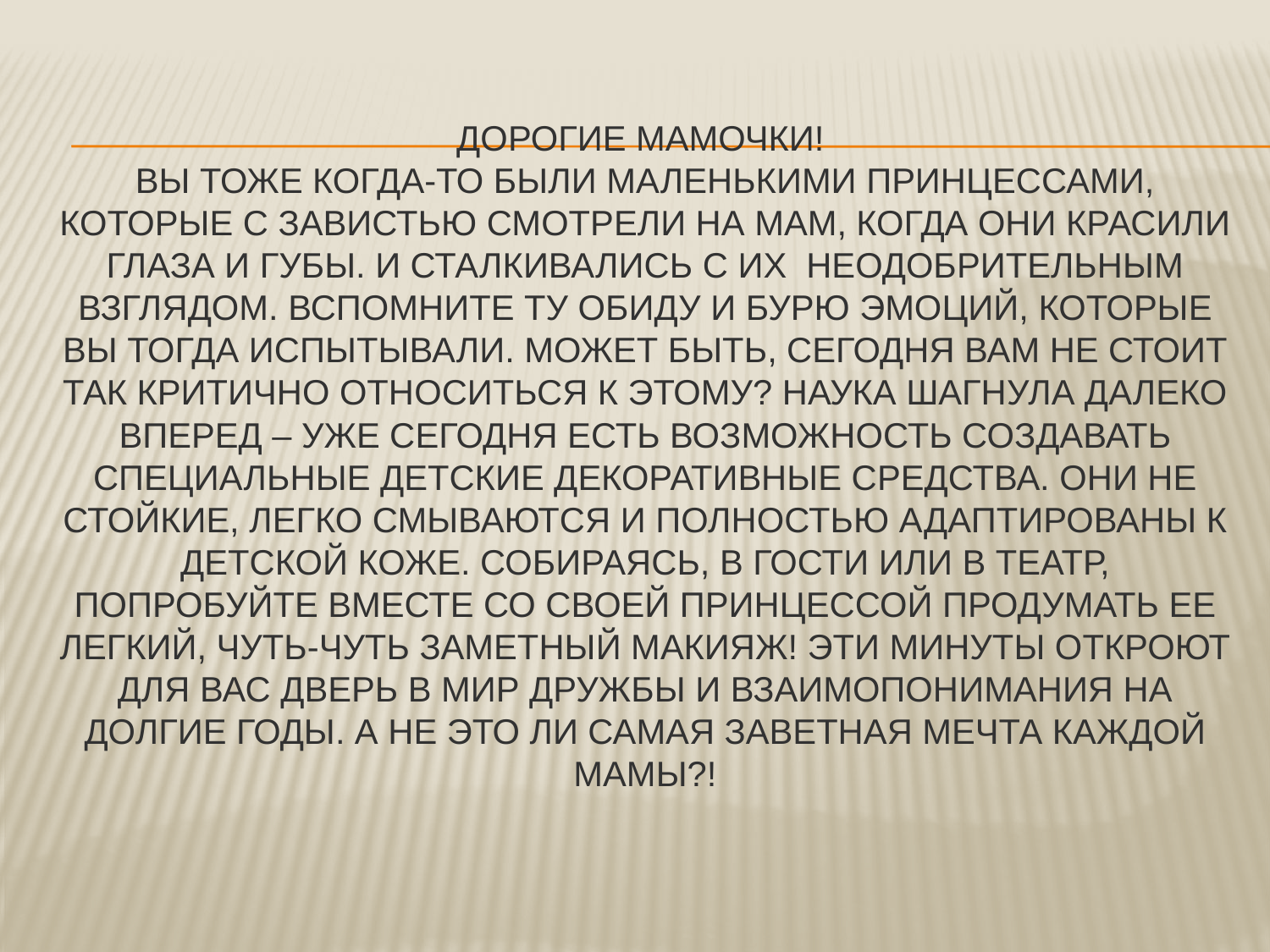

# Дорогие мамочки! вы тоже когда-то были маленькими принцессами, которые с завистью смотрели на мам, когда они красили глаза и губы. И сталкивались с их  неодобрительным взглядом. Вспомните ту обиду и бурю эмоций, которые вы тогда испытывали. Может быть, сегодня вам не стоит так критично относиться к этому? Наука шагнула далеко вперед – уже сегодня есть возможность создавать специальные детские декоративные средства. Они не стойкие, легко смываются и полностью адаптированы к детской коже. Собираясь, в гости или в театр, попробуйте вместе со своей Принцессой продумать ее легкий, чуть-чуть заметный макияж! Эти минуты откроют для вас дверь в мир дружбы и взаимопонимания на долгие годы. А не это ли самая заветная мечта каждой мамы?!